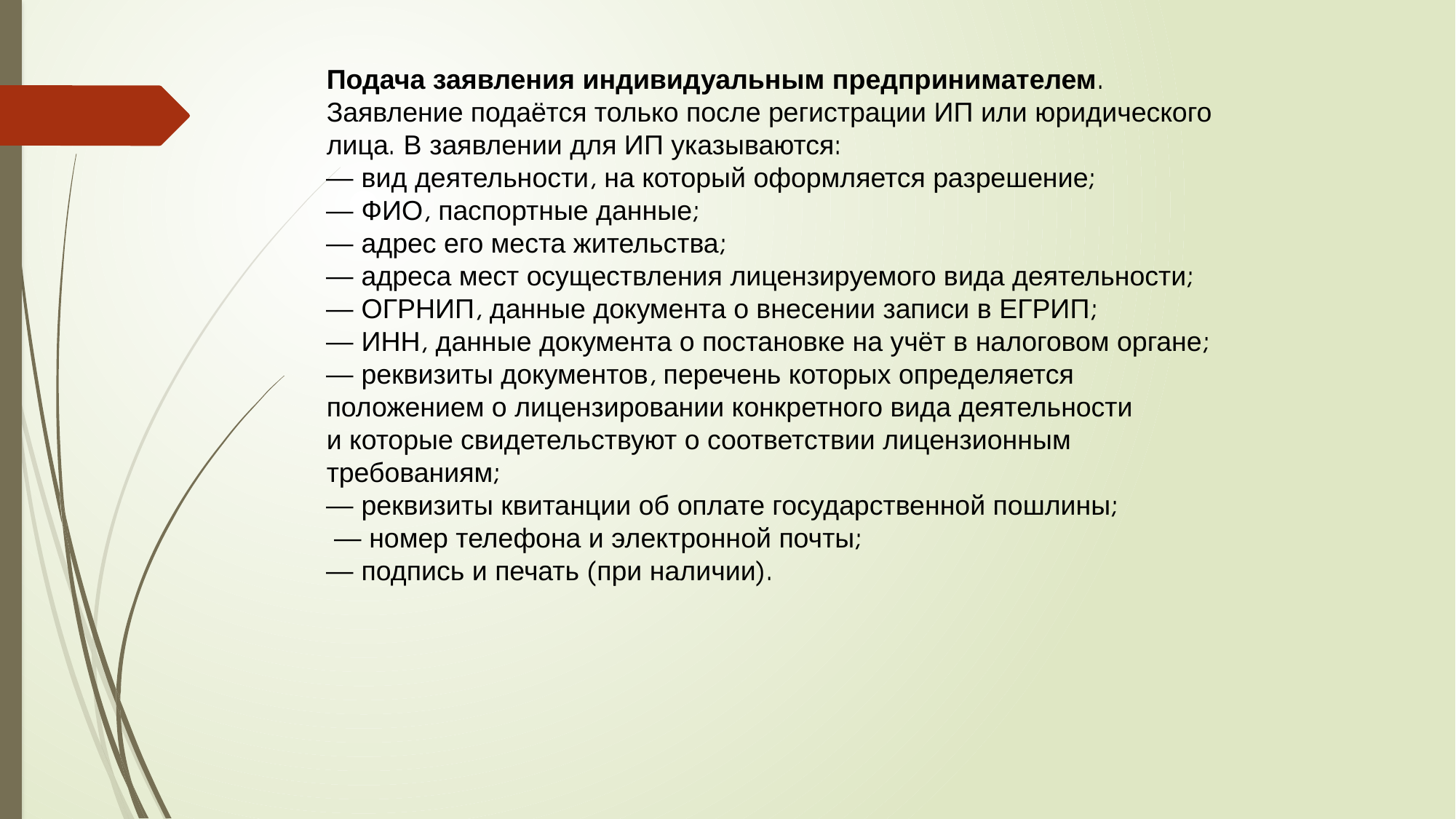

Подача заявления индивидуальным предпринимателем.
Заявление подаётся только после регистрации ИП или юридического лица. В заявлении для ИП указываются:
— вид деятельности, на который оформляется разрешение;
— ФИО, паспортные данные;
— адрес его места жительства;
— адреса мест осуществления лицензируемого вида деятельности;
— ОГРНИП, данные документа о внесении записи в ЕГРИП;
— ИНН, данные документа о постановке на учёт в налоговом органе;
— реквизиты документов, перечень которых определяется положением о лицензировании конкретного вида деятельности и которые свидетельствуют о соответствии лицензионным требованиям;
— реквизиты квитанции об оплате государственной пошлины;
 — номер телефона и электронной почты;
— подпись и печать (при наличии).